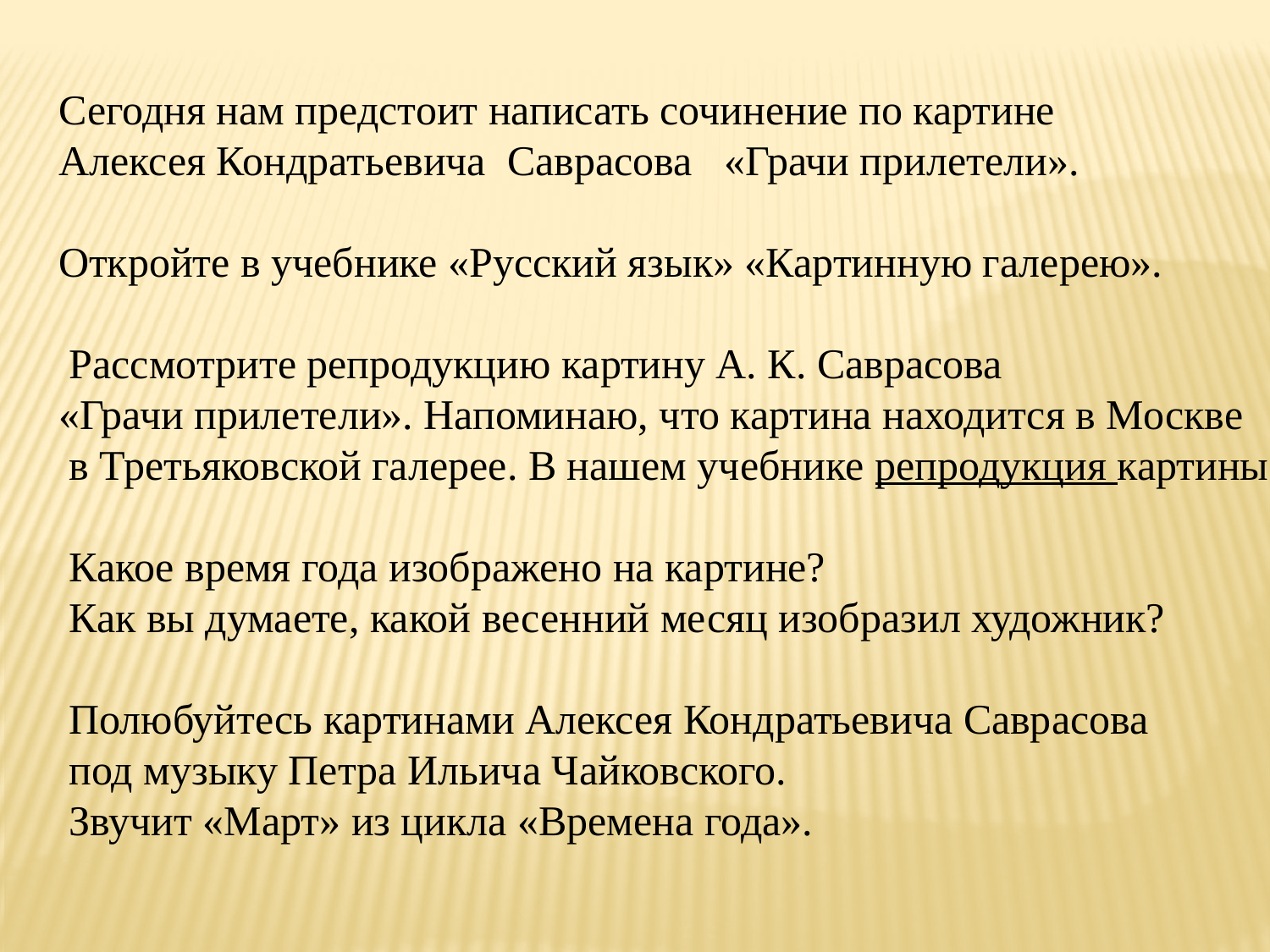

Сегодня нам предстоит написать сочинение по картине
  Алексея Кондратьевича  Саврасова   «Грачи прилетели».

  Откройте в учебнике «Русский язык» «Картинную галерею».

   Рассмотрите репродукцию картину А. К. Саврасова
  «Грачи прилетели». Напоминаю, что картина находится в Москве
   в Третьяковской галерее. В нашем учебнике репродукция картины.

   Какое время года изображено на картине?
   Как вы думаете, какой весенний месяц изобразил художник?

   Полюбуйтесь картинами Алексея Кондратьевича Саврасова
   под музыку Петра Ильича Чайковского.
   Звучит «Март» из цикла «Времена года».